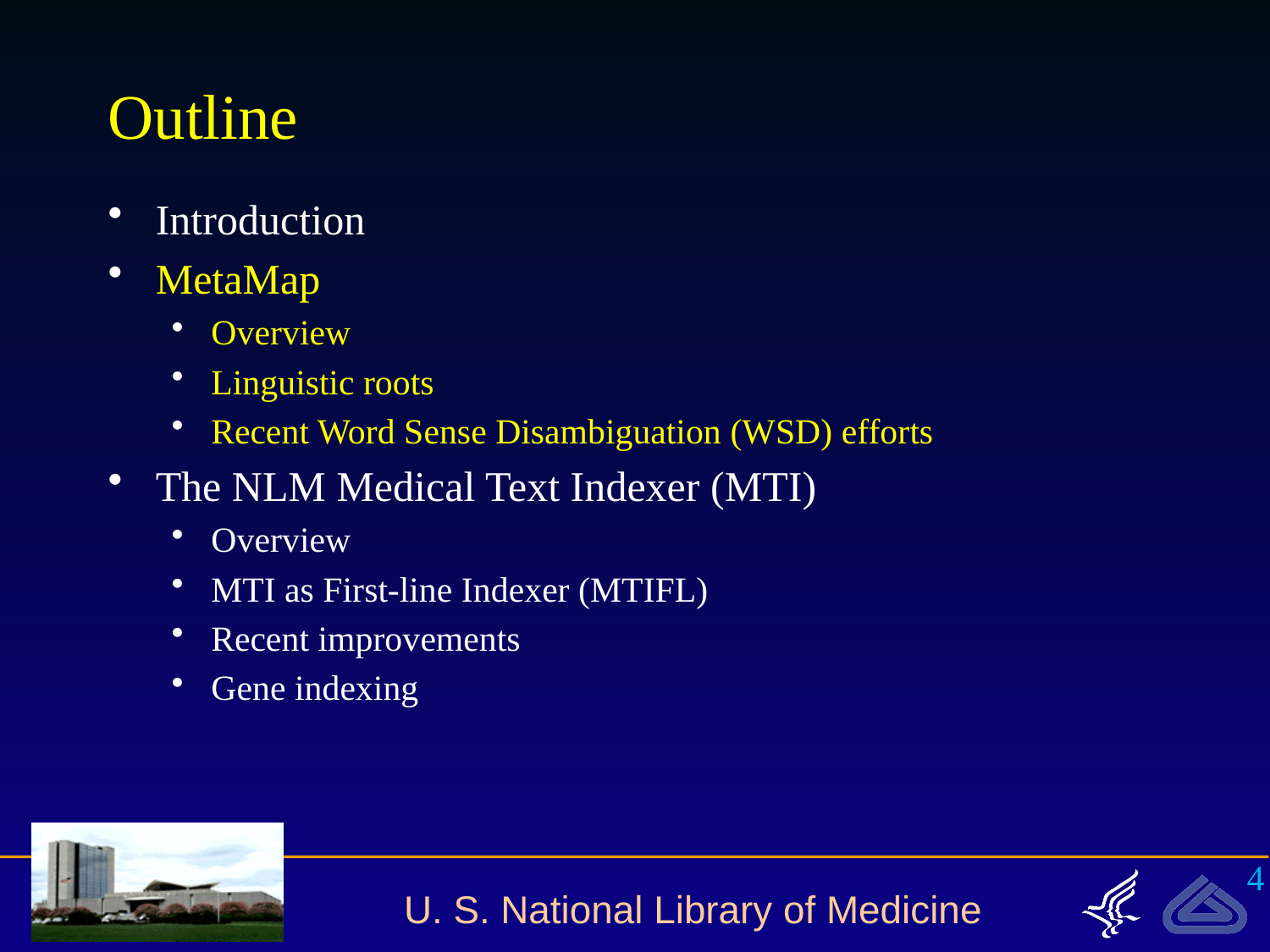

# Outline
Introduction
MetaMap
Overview
Linguistic roots
Recent Word Sense Disambiguation (WSD) efforts
The NLM Medical Text Indexer (MTI)
Overview
MTI as First-line Indexer (MTIFL)
Recent improvements
Gene indexing
4